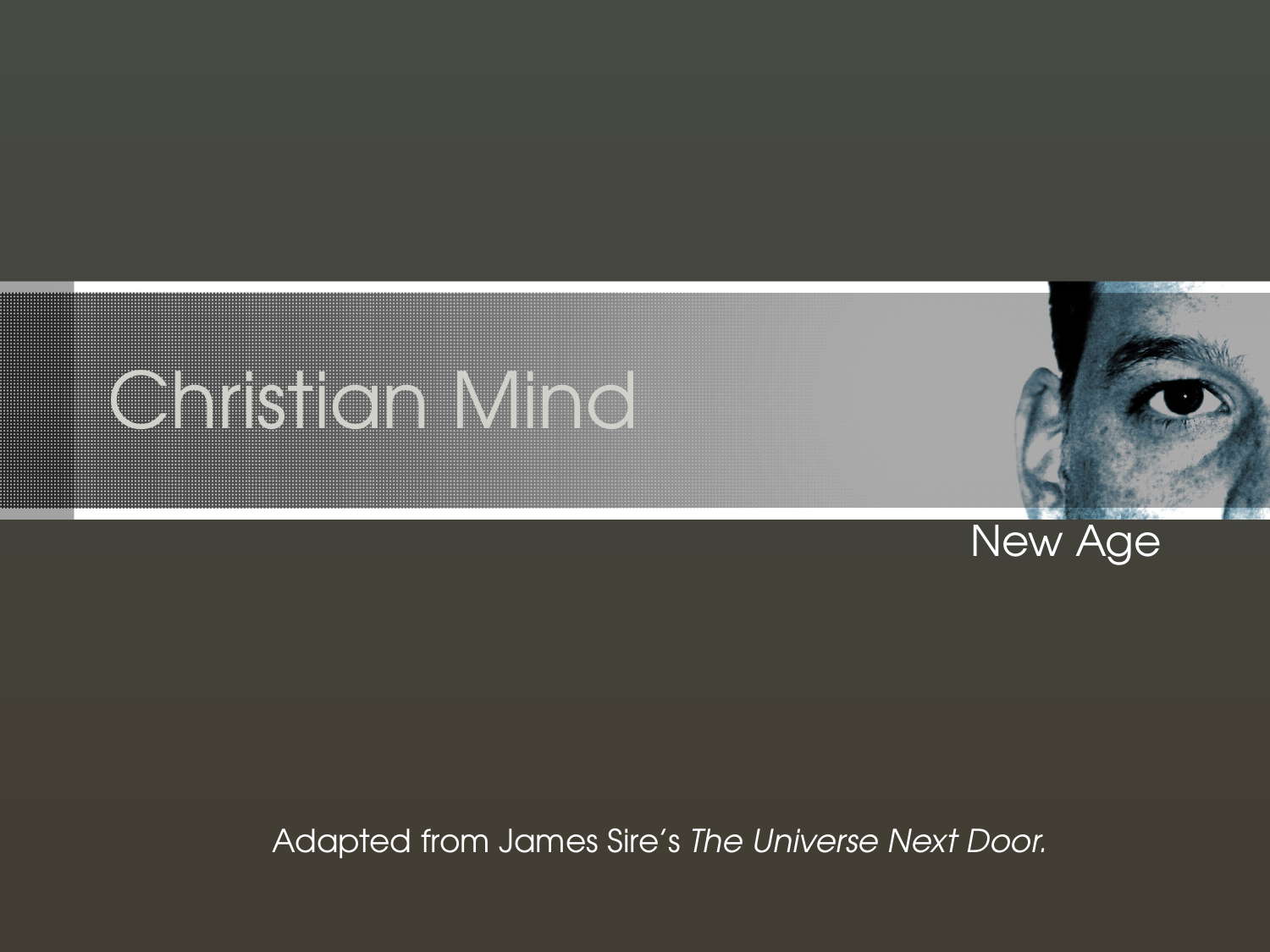

# Christian Mind
New Age
Adapted from James Sire’s The Universe Next Door.